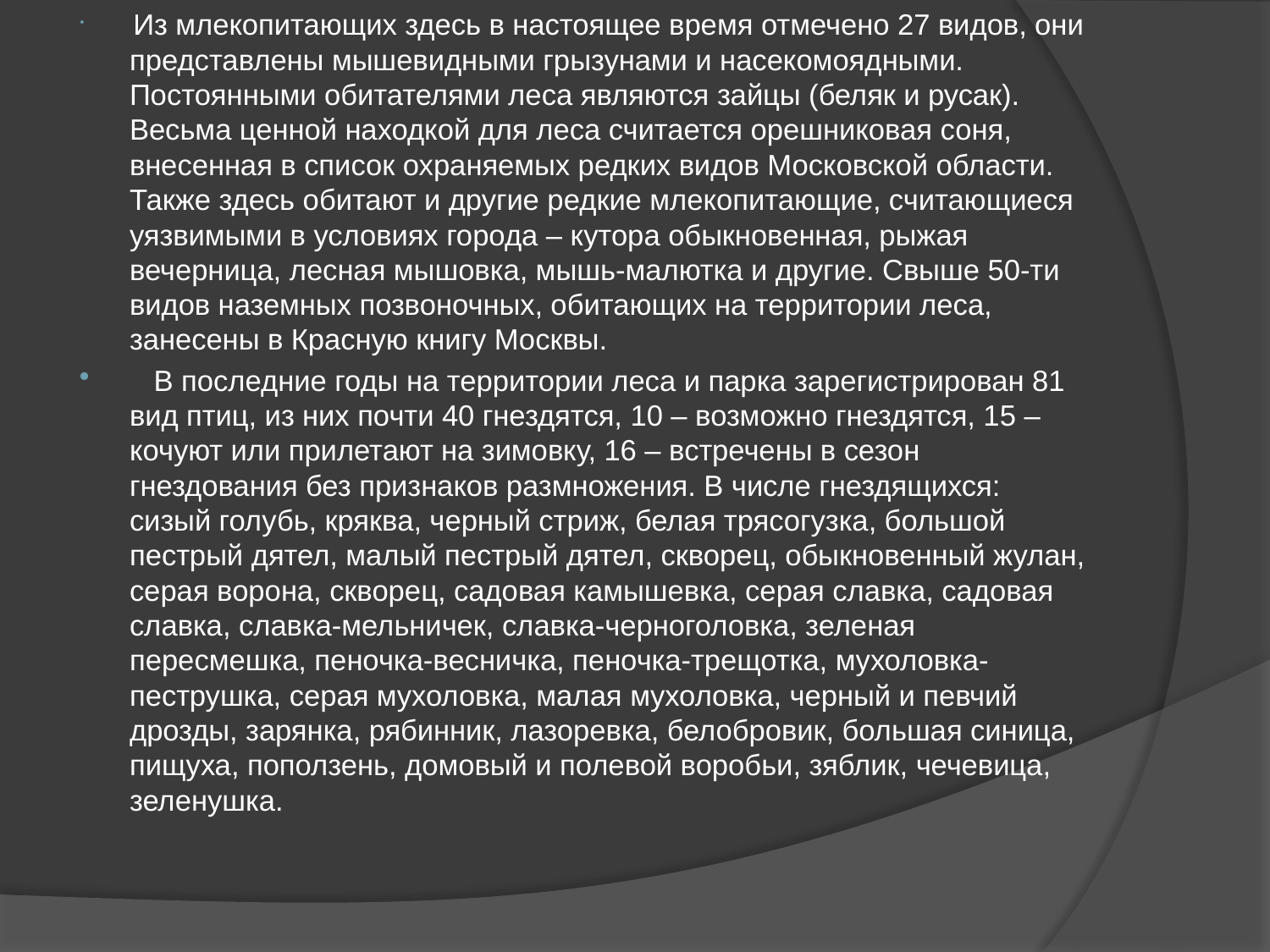

Из млекопитающих здесь в настоящее время отмечено 27 видов, они представлены мышевидными грызунами и насекомоядными. Постоянными обитателями леса являются зайцы (беляк и русак). Весьма ценной находкой для леса считается орешниковая соня, внесенная в список охраняемых редких видов Московской области. Также здесь обитают и другие редкие млекопитающие, считающиеся уязвимыми в условиях города – кутора обыкновенная, рыжая вечерница, лесная мышовка, мышь-малютка и другие. Свыше 50-ти видов наземных позвоночных, обитающих на территории леса, занесены в Красную книгу Москвы.
   В последние годы на территории леса и парка зарегистрирован 81 вид птиц, из них почти 40 гнездятся, 10 – возможно гнездятся, 15 – кочуют или прилетают на зимовку, 16 – встречены в сезон гнездования без признаков размножения. В числе гнездящихся: сизый голубь, кряква, черный стриж, белая трясогузка, большой пестрый дятел, малый пестрый дятел, скворец, обыкновенный жулан, серая ворона, скворец, садовая камышевка, серая славка, садовая славка, славка-мельничек, славка-черноголовка, зеленая пересмешка, пеночка-весничка, пеночка-трещотка, мухоловка-пеструшка, серая мухоловка, малая мухоловка, черный и певчий дрозды, зарянка, рябинник, лазоревка, белобровик, большая синица, пищуха, поползень, домовый и полевой воробьи, зяблик, чечевица, зеленушка.

#